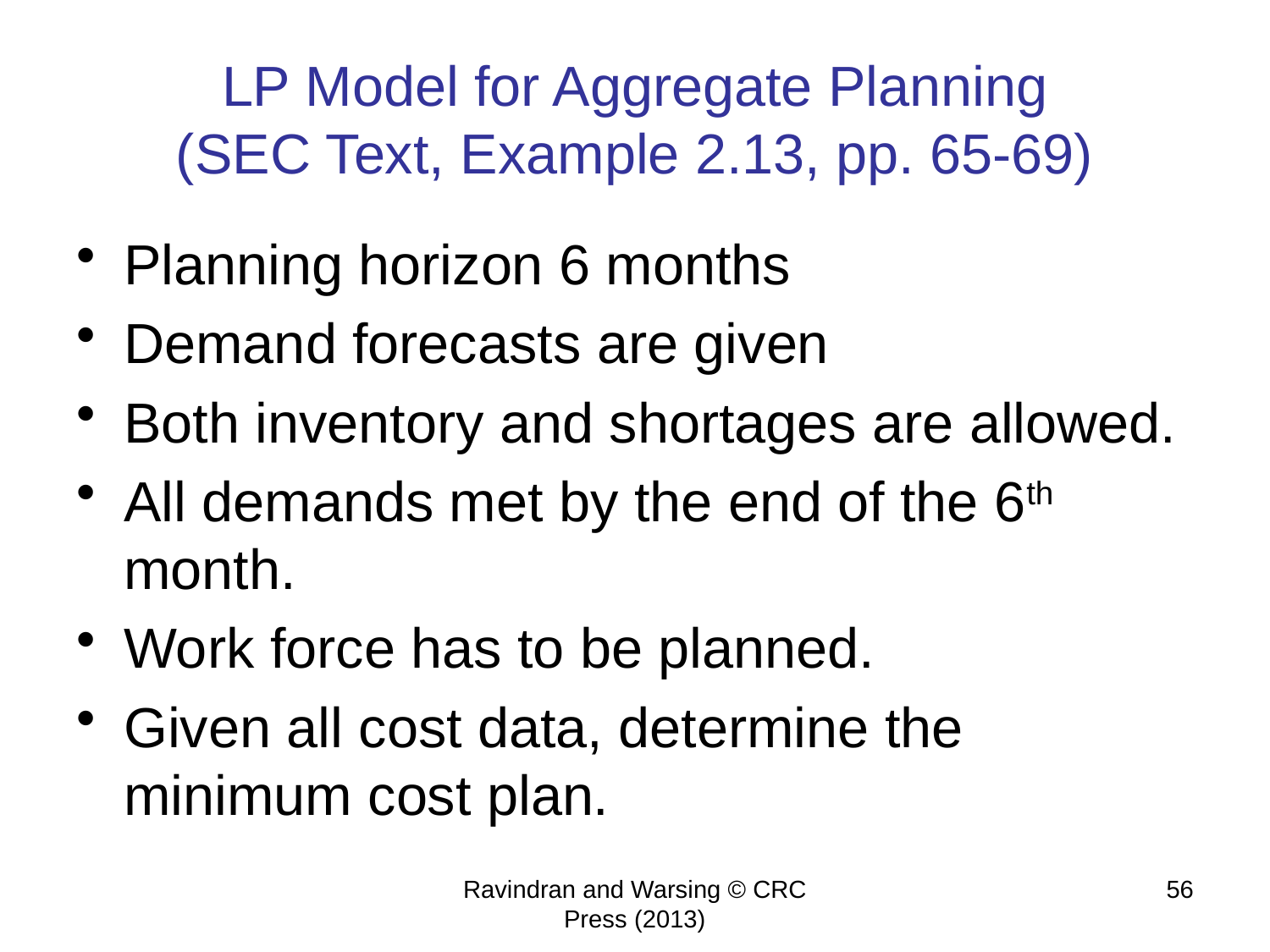

# LP Model for Aggregate Planning (SEC Text, Example 2.13, pp. 65-69)
Planning horizon 6 months
Demand forecasts are given
Both inventory and shortages are allowed.
All demands met by the end of the 6th month.
Work force has to be planned.
Given all cost data, determine the minimum cost plan.
Ravindran and Warsing © CRC Press (2013)
56